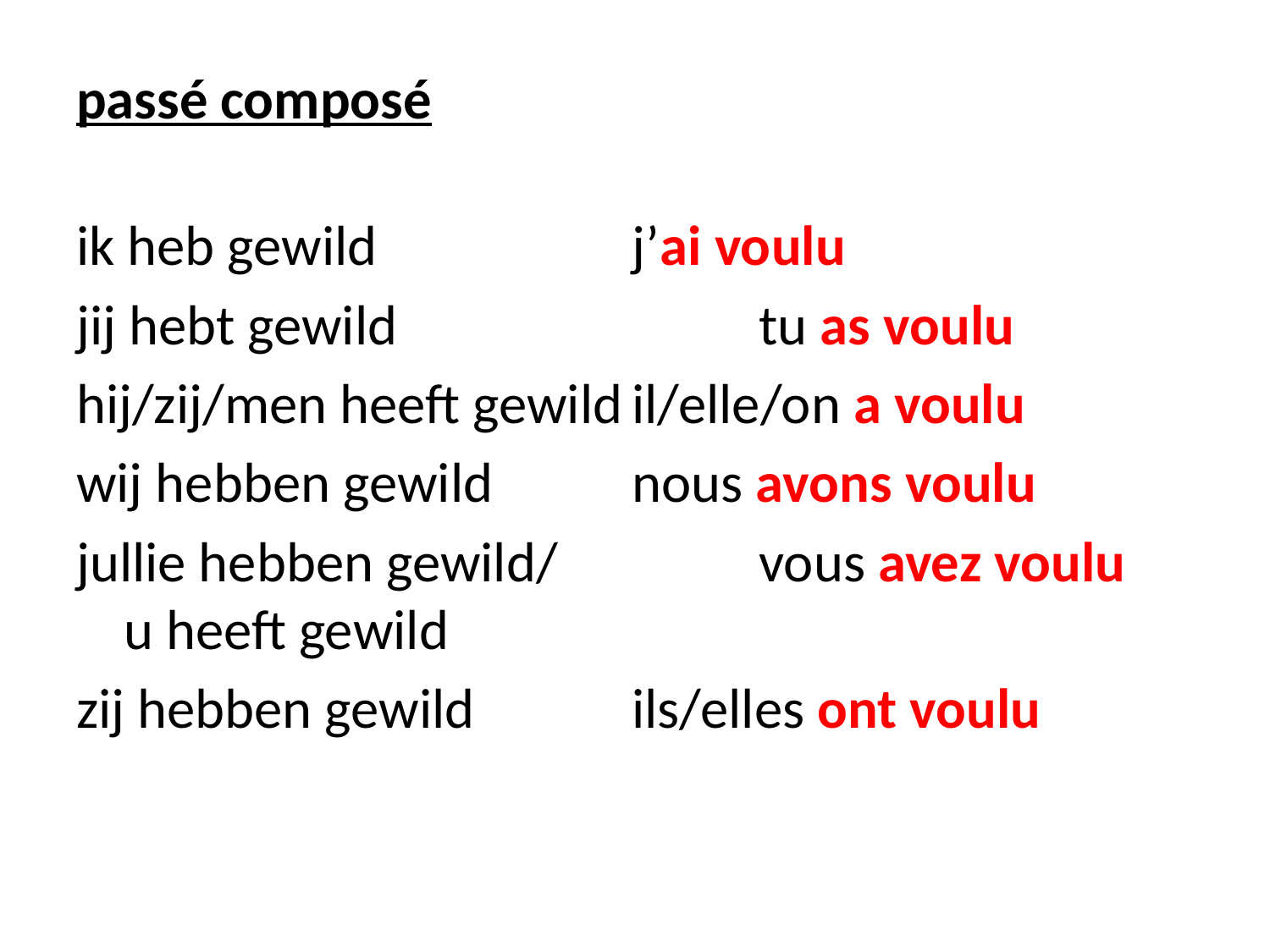

passé composé
ik heb gewild			j’ai voulu
jij hebt gewild			tu as voulu
hij/zij/men heeft gewild	il/elle/on a voulu
wij hebben gewild		nous avons voulu
jullie hebben gewild/		vous avez voulu
u heeft gewild
zij hebben gewild		ils/elles ont voulu